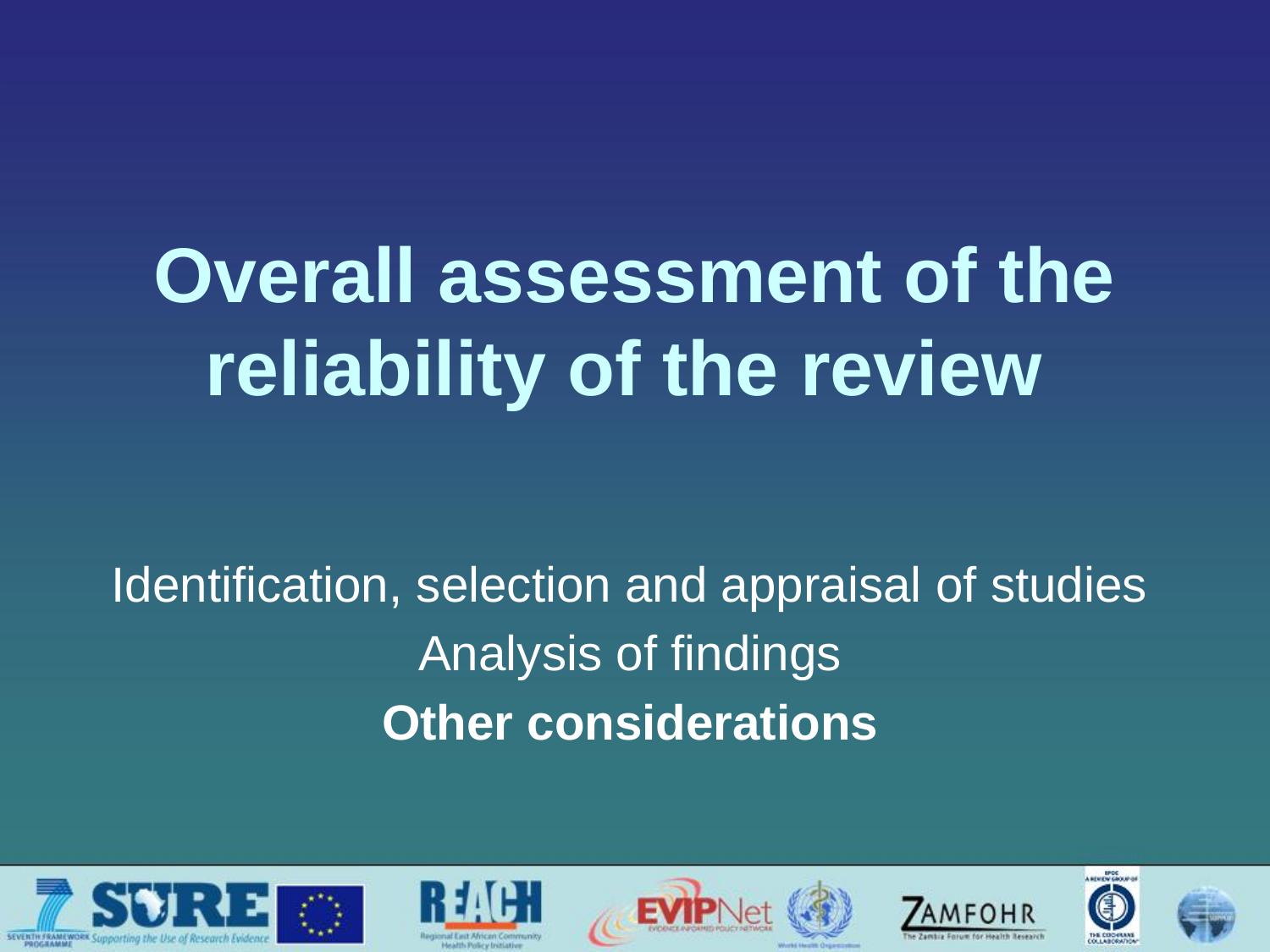

# Overall assessment of the reliability of the review
Identification, selection and appraisal of studies
Analysis of findings
Other considerations